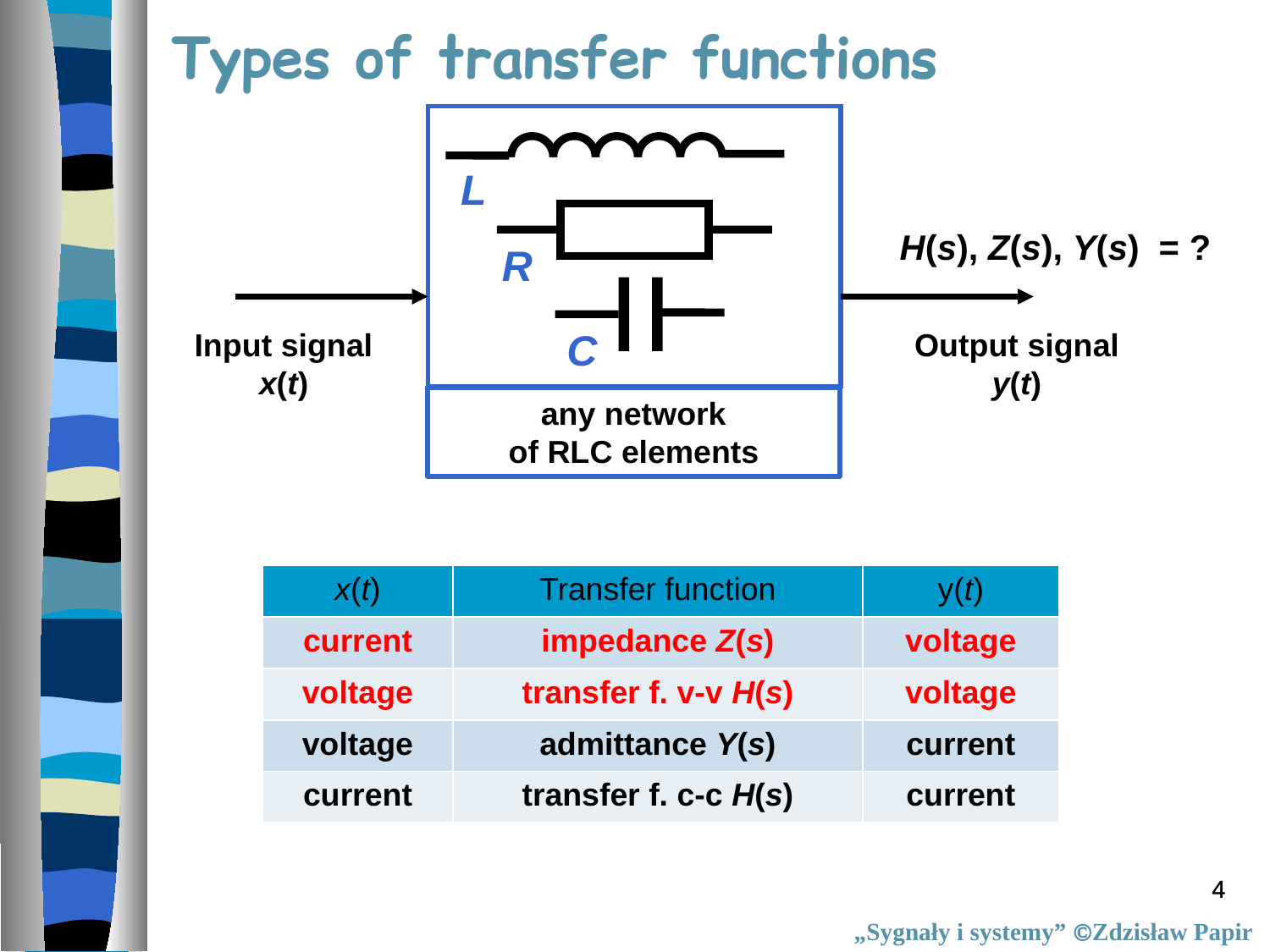

Types of transfer functions

L

R

C
H(s), Z(s), Y(s)  = ?
Input signal
x(t)
Output signal
y(t)
any network
of RLC elements
| x(t) | Transfer function | y(t) |
| --- | --- | --- |
| current | impedance Z(s) | voltage |
| voltage | transfer f. v-v H(s) | voltage |
| voltage | admittance Y(s) | current |
| current | transfer f. c-c H(s) | current |
4
4
„Sygnały i systemy” ©Zdzisław Papir